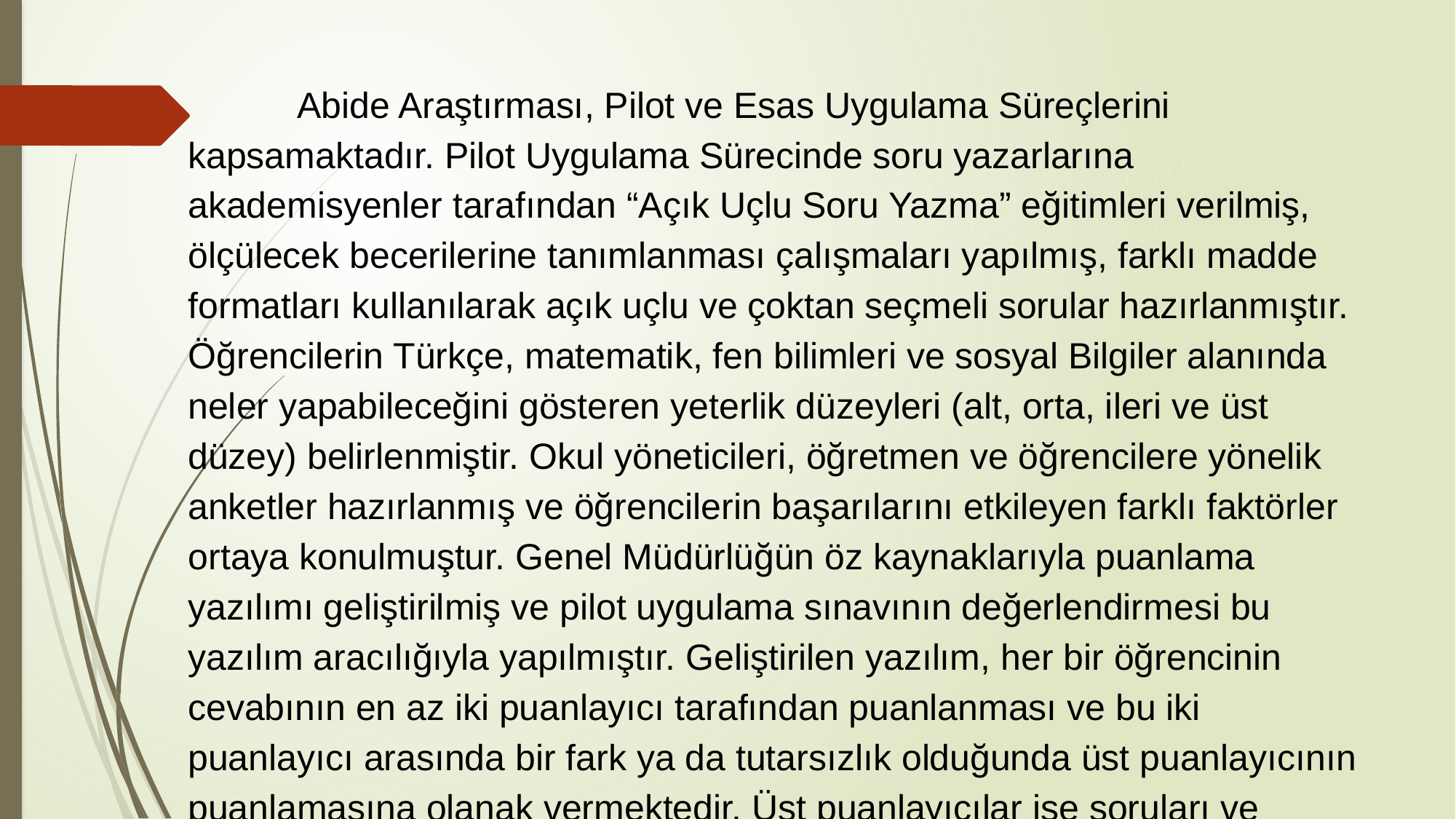

Abide Araştırması, Pilot ve Esas Uygulama Süreçlerini kapsamaktadır. Pilot Uygulama Sürecinde soru yazarlarına akademisyenler tarafından “Açık Uçlu Soru Yazma” eğitimleri verilmiş, ölçülecek becerilerine tanımlanması çalışmaları yapılmış, farklı madde formatları kullanılarak açık uçlu ve çoktan seçmeli sorular hazırlanmıştır. Öğrencilerin Türkçe, matematik, fen bilimleri ve sosyal Bilgiler alanında neler yapabileceğini gösteren yeterlik düzeyleri (alt, orta, ileri ve üst düzey) belirlenmiştir. Okul yöneticileri, öğretmen ve öğrencilere yönelik anketler hazırlanmış ve öğrencilerin başarılarını etkileyen farklı faktörler ortaya konulmuştur. Genel Müdürlüğün öz kaynaklarıyla puanlama yazılımı geliştirilmiş ve pilot uygulama sınavının değerlendirmesi bu yazılım aracılığıyla yapılmıştır. Geliştirilen yazılım, her bir öğrencinin cevabının en az iki puanlayıcı tarafından puanlanması ve bu iki puanlayıcı arasında bir fark ya da tutarsızlık olduğunda üst puanlayıcının puanlamasına olanak vermektedir. Üst puanlayıcılar ise soruları ve puanlama anahtarlarını geliştiren kişilerden oluşmaktadır.